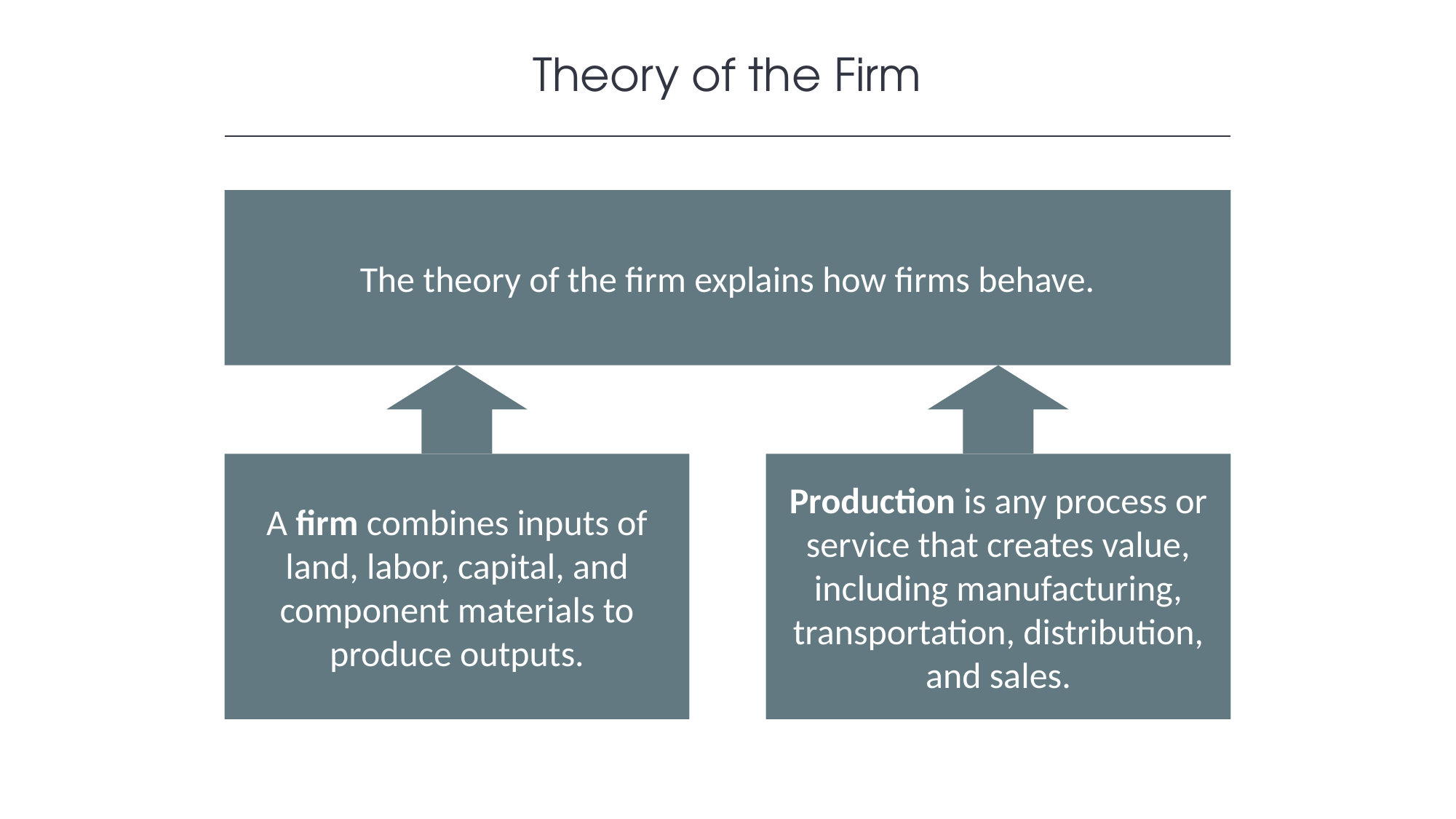

Theory of the Firm
The theory of the firm explains how firms behave.

A firm combines inputs of land, labor, capital, and component materials to produce outputs.
Production is any process or service that creates value, including manufacturing, transportation, distribution, and sales.